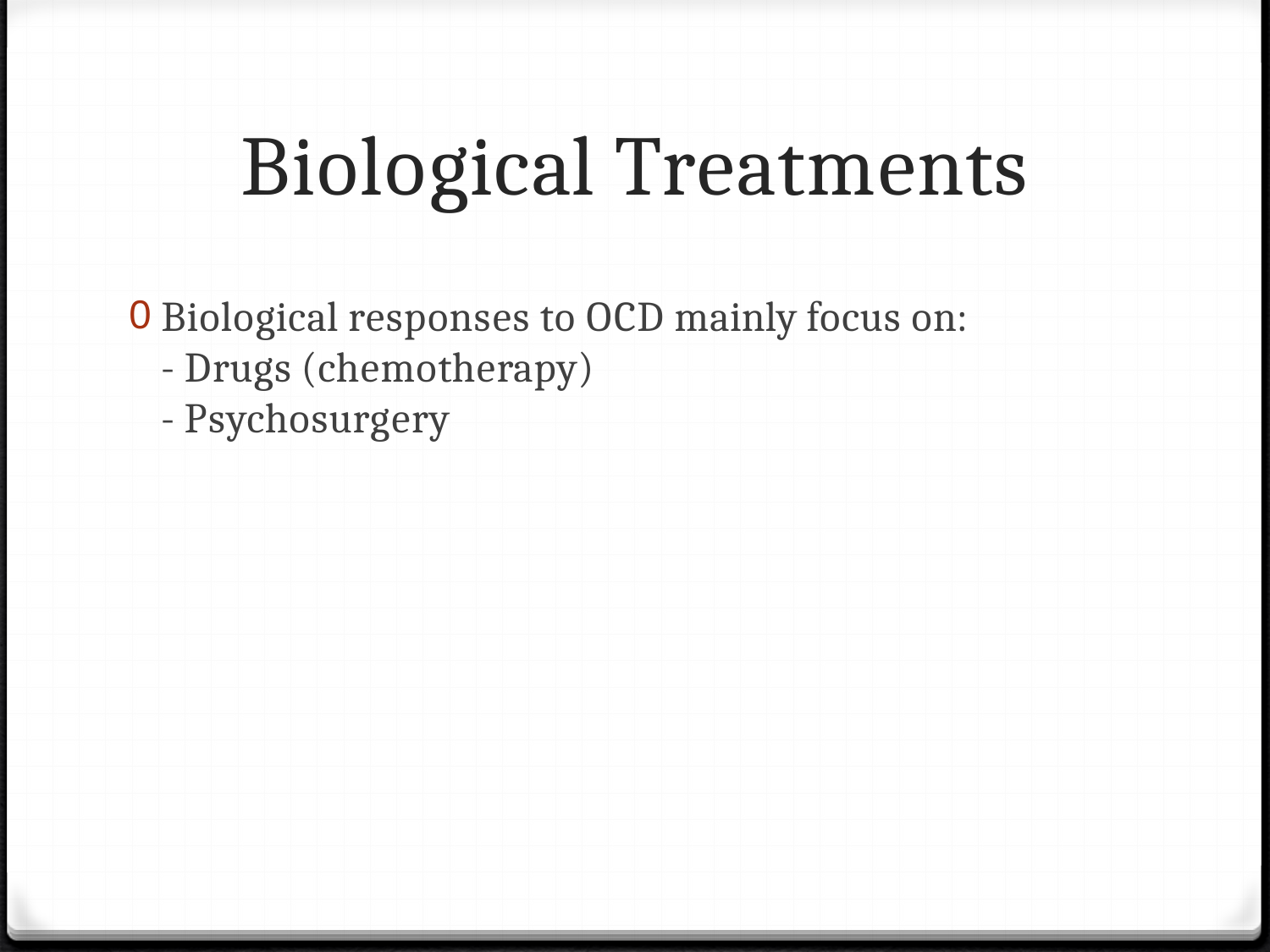

# Biological Treatments
Biological responses to OCD mainly focus on:
- Drugs (chemotherapy)
- Psychosurgery